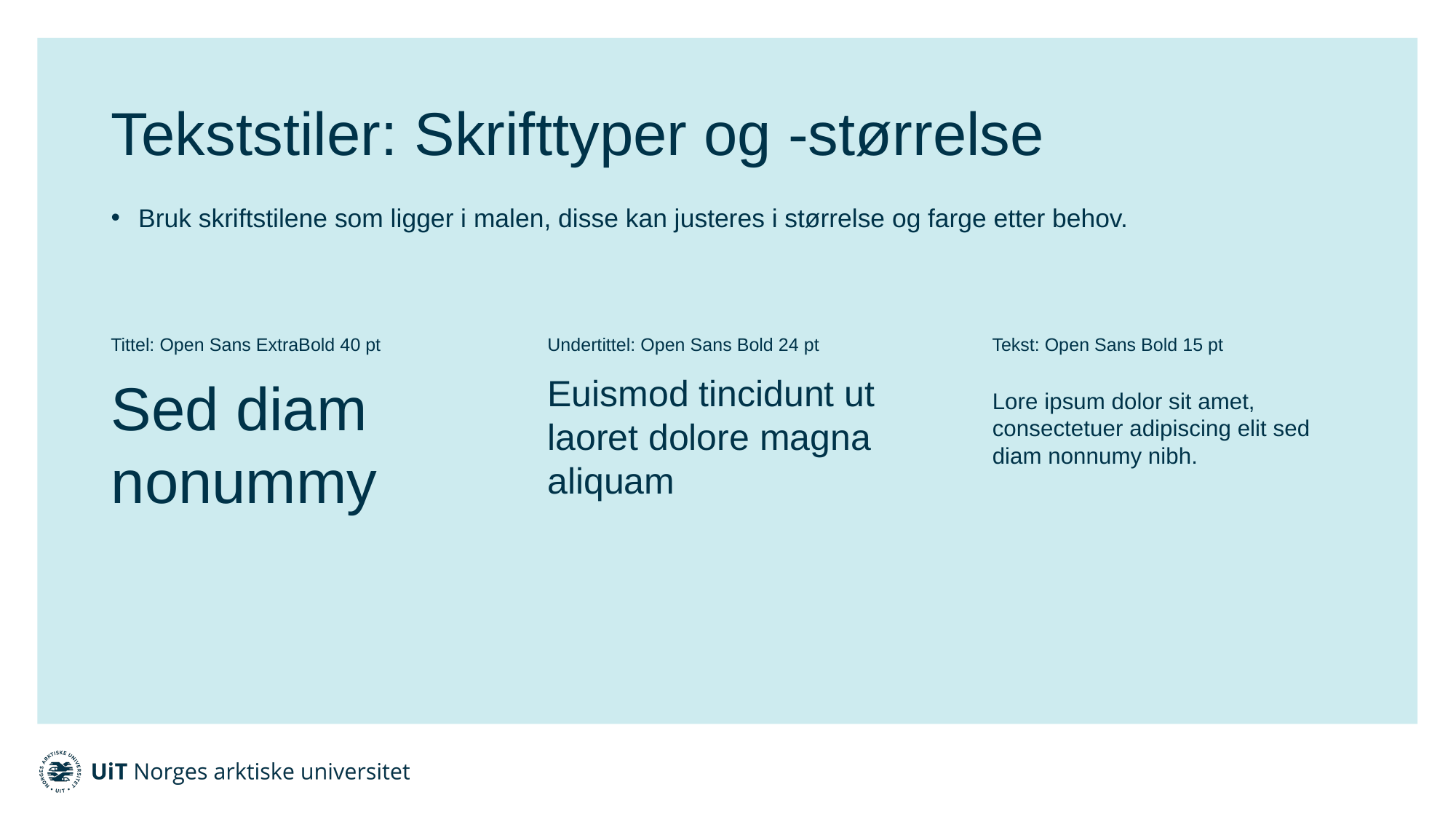

# Tekststiler: Skrifttyper og -størrelse
Bruk skriftstilene som ligger i malen, disse kan justeres i størrelse og farge etter behov.
Tittel: Open Sans ExtraBold 40 pt
Undertittel: Open Sans Bold 24 pt
Tekst: Open Sans Bold 15 pt
Sed diam nonummy
Euismod tincidunt ut laoret dolore magna aliquam
Lore ipsum dolor sit amet, consectetuer adipiscing elit sed diam nonnumy nibh.